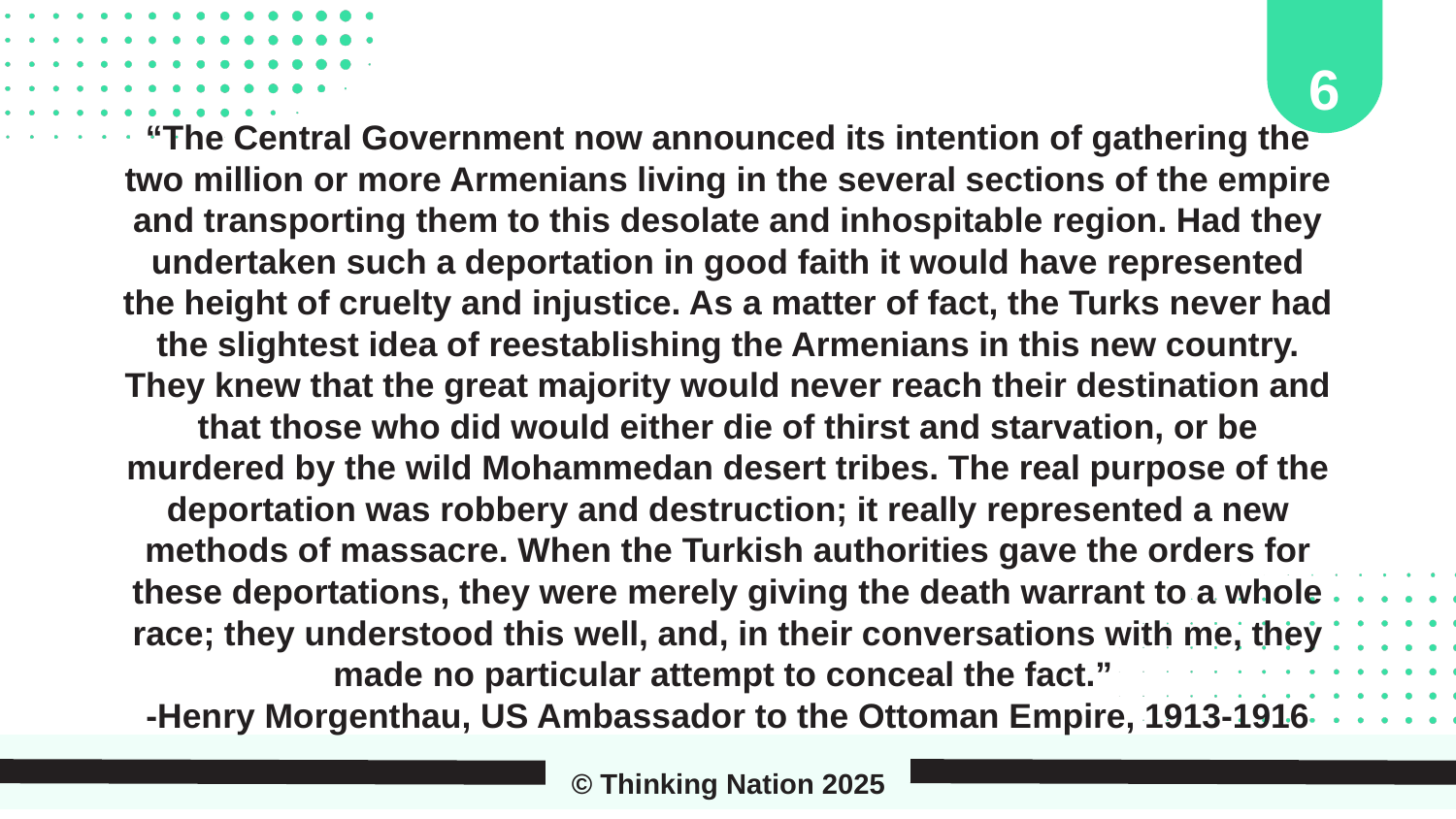

6
“The Central Government now announced its intention of gathering the two million or more Armenians living in the several sections of the empire and transporting them to this desolate and inhospitable region. Had they undertaken such a deportation in good faith it would have represented the height of cruelty and injustice. As a matter of fact, the Turks never had the slightest idea of reestablishing the Armenians in this new country. They knew that the great majority would never reach their destination and that those who did would either die of thirst and starvation, or be murdered by the wild Mohammedan desert tribes. The real purpose of the deportation was robbery and destruction; it really represented a new methods of massacre. When the Turkish authorities gave the orders for these deportations, they were merely giving the death warrant to a whole race; they understood this well, and, in their conversations with me, they made no particular attempt to conceal the fact.”
-Henry Morgenthau, US Ambassador to the Ottoman Empire, 1913-1916

© Thinking Nation 2025